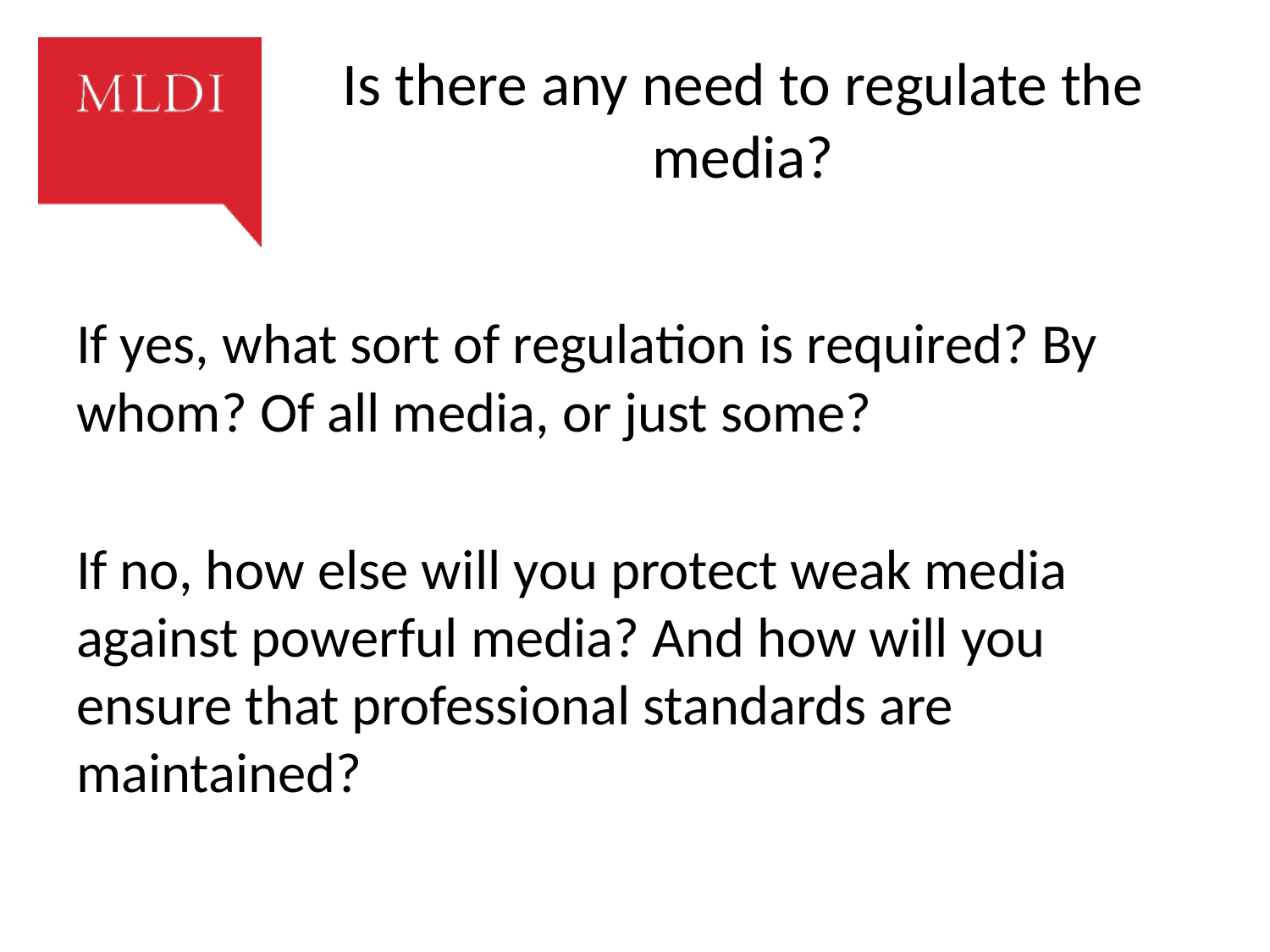

# Is there any need to regulate the media?

If yes, what sort of regulation is required? By whom? Of all media, or just some?

If no, how else will you protect weak media against powerful media? And how will you ensure that professional standards are maintained?